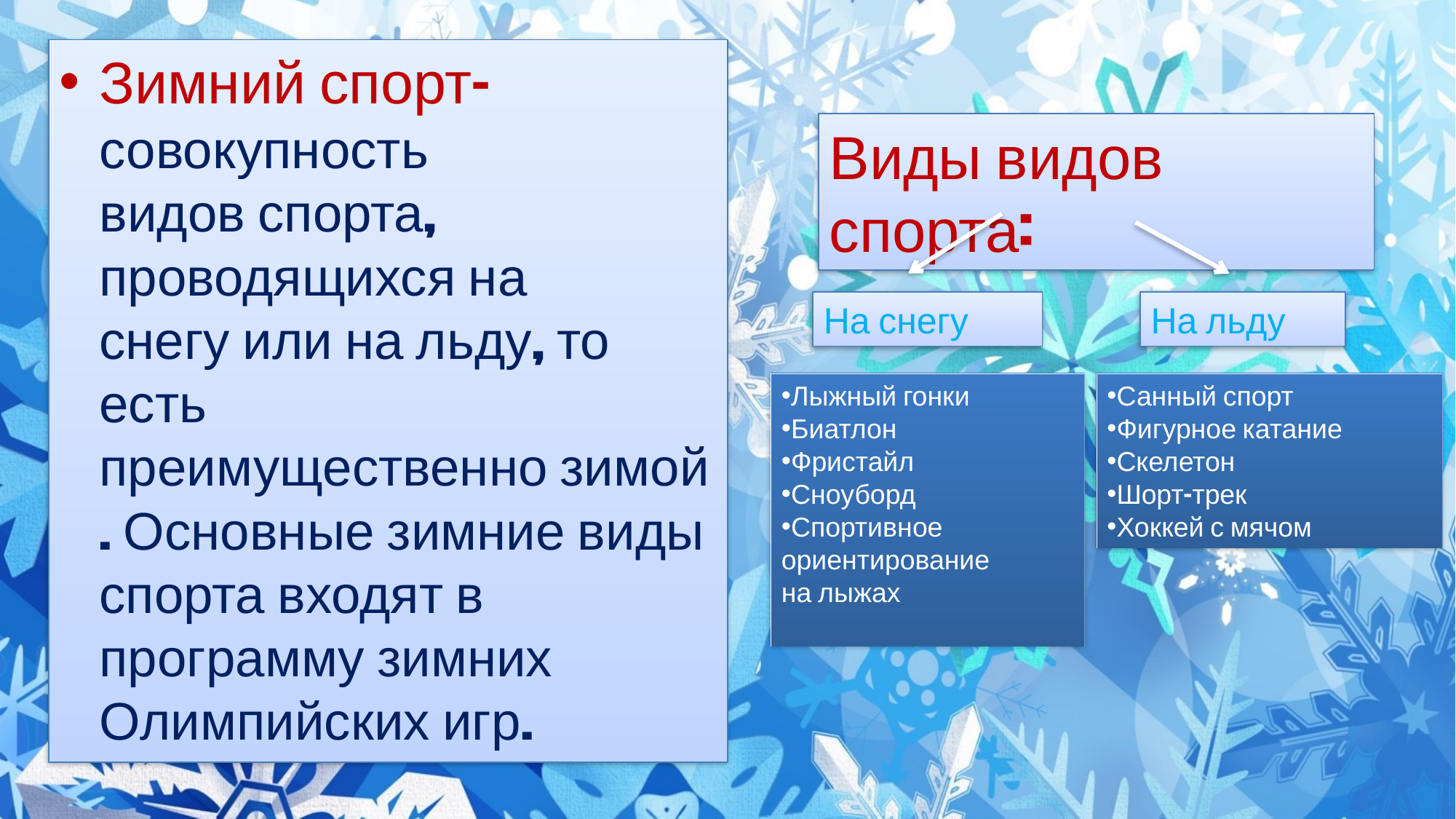

Зимний спорт-совокупность видов спорта, проводящихся на снегу или на льду, то есть преимущественно зимой. Основные зимние виды спорта входят в программу зимних Олимпийских игр.
Виды видов спорта:
На снегу
На льду
Лыжный гонки
Биатлон
Фристайл
Сноуборд
Спортивное
ориентирование
на лыжах

Санный спорт
Фигурное катание
Скелетон
Шорт-трек
Хоккей с мячом